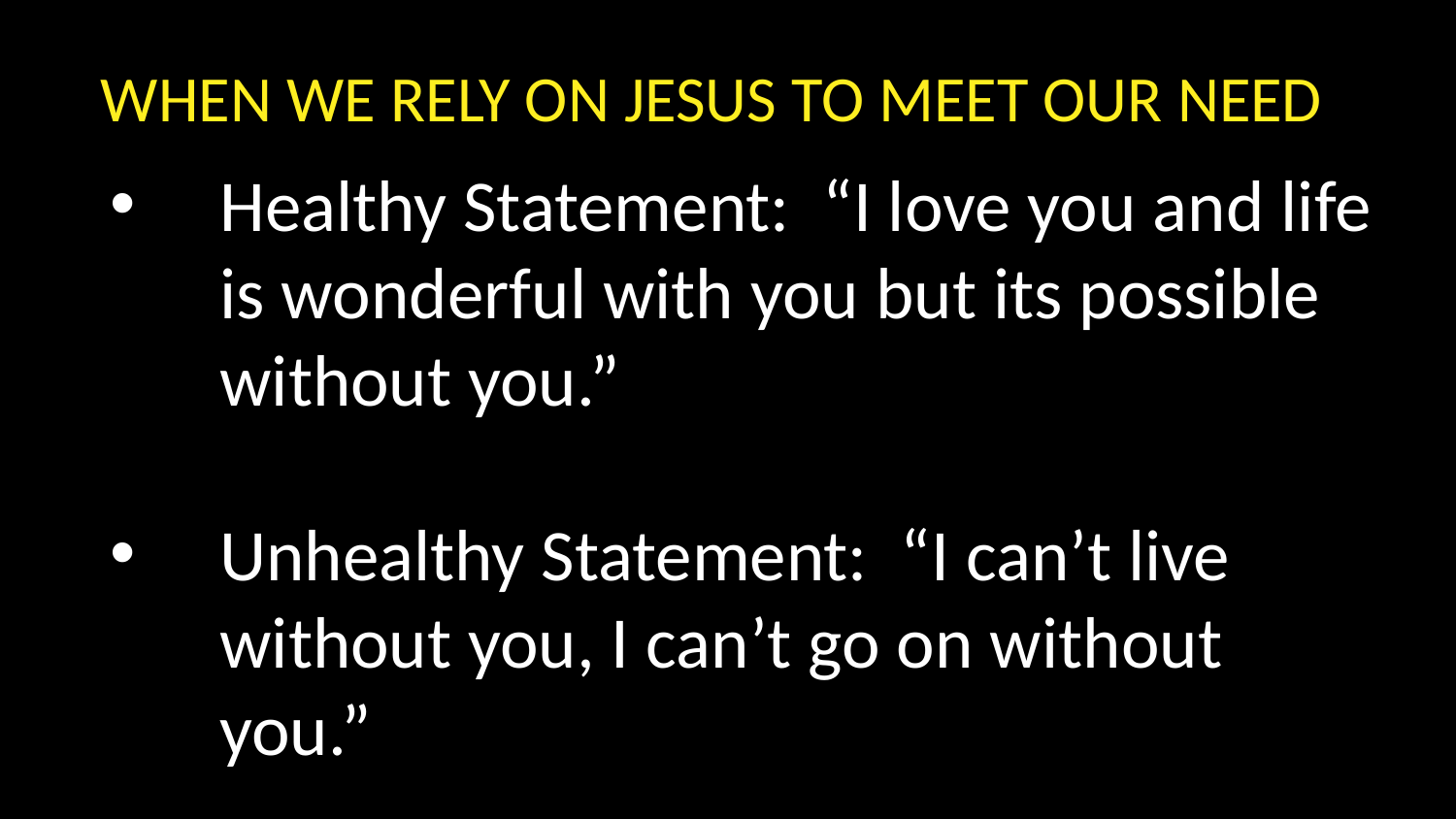

WHEN WE RELY ON JESUS TO MEET OUR NEED
Healthy Statement:  “I love you and life is wonderful with you but its possible without you.”

Unhealthy Statement:  “I can’t live without you, I can’t go on without you.”